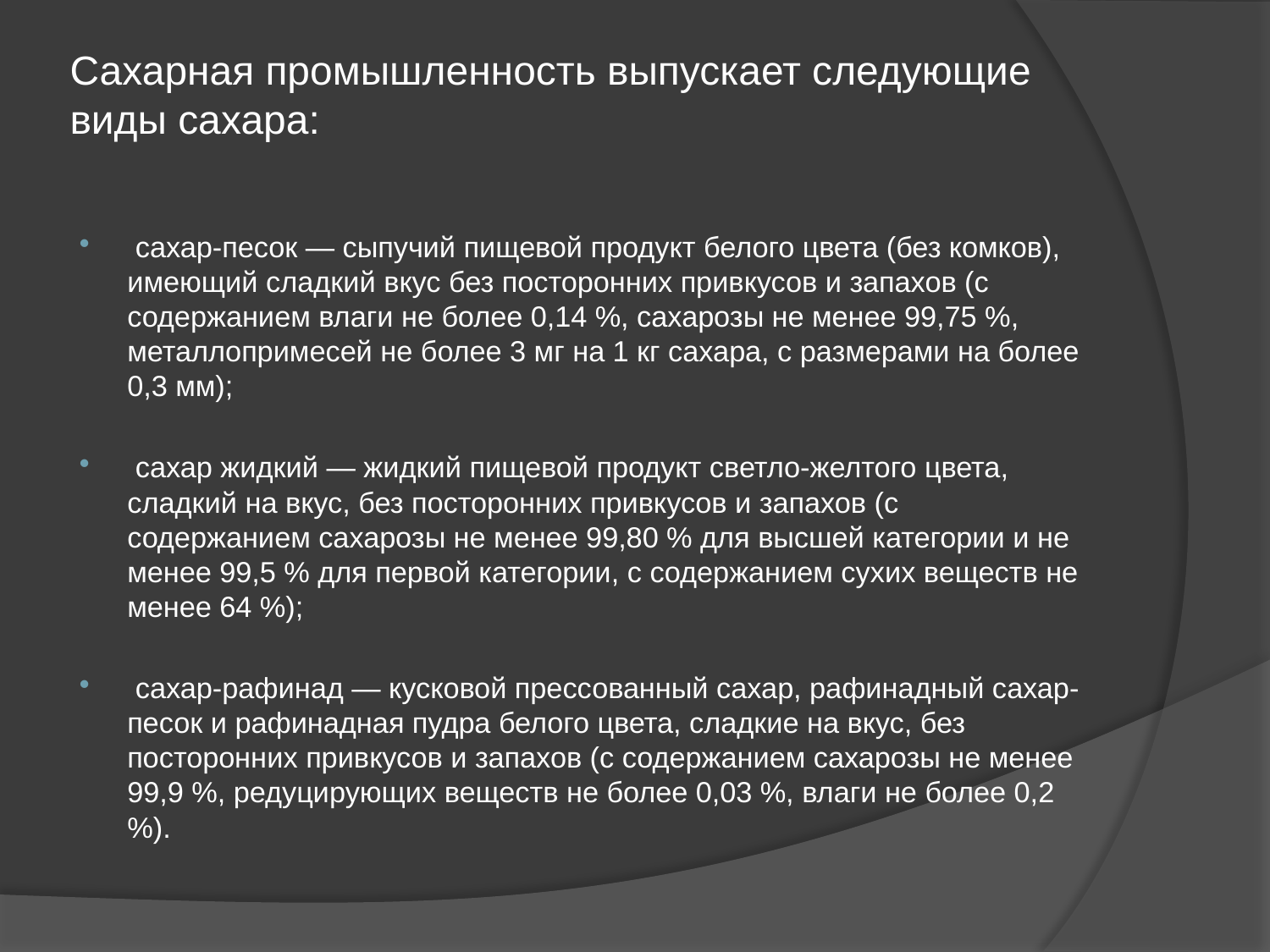

# Сахарная промышленность выпускает следующие виды сахара:
 сахар-песок — сыпучий пищевой продукт белого цвета (без комков), имеющий сладкий вкус без посторонних привкусов и запахов (с содержанием влаги не более 0,14 %, сахарозы не менее 99,75 %, металлопримесей не более 3 мг на 1 кг сахара, с размерами на более 0,3 мм);

 сахар жидкий — жидкий пищевой продукт светло-желтого цвета, сладкий на вкус, без посторонних привкусов и запахов (с содержанием сахарозы не менее 99,80 % для высшей категории и не менее 99,5 % для первой категории, с содержанием сухих веществ не менее 64 %);

 сахар-рафинад — кусковой прессованный сахар, рафинадный сахар-песок и рафинадная пудра белого цвета, сладкие на вкус, без посторонних привкусов и запахов (с содержанием сахарозы не менее 99,9 %, редуцирующих веществ не более 0,03 %, влаги не более 0,2 %).